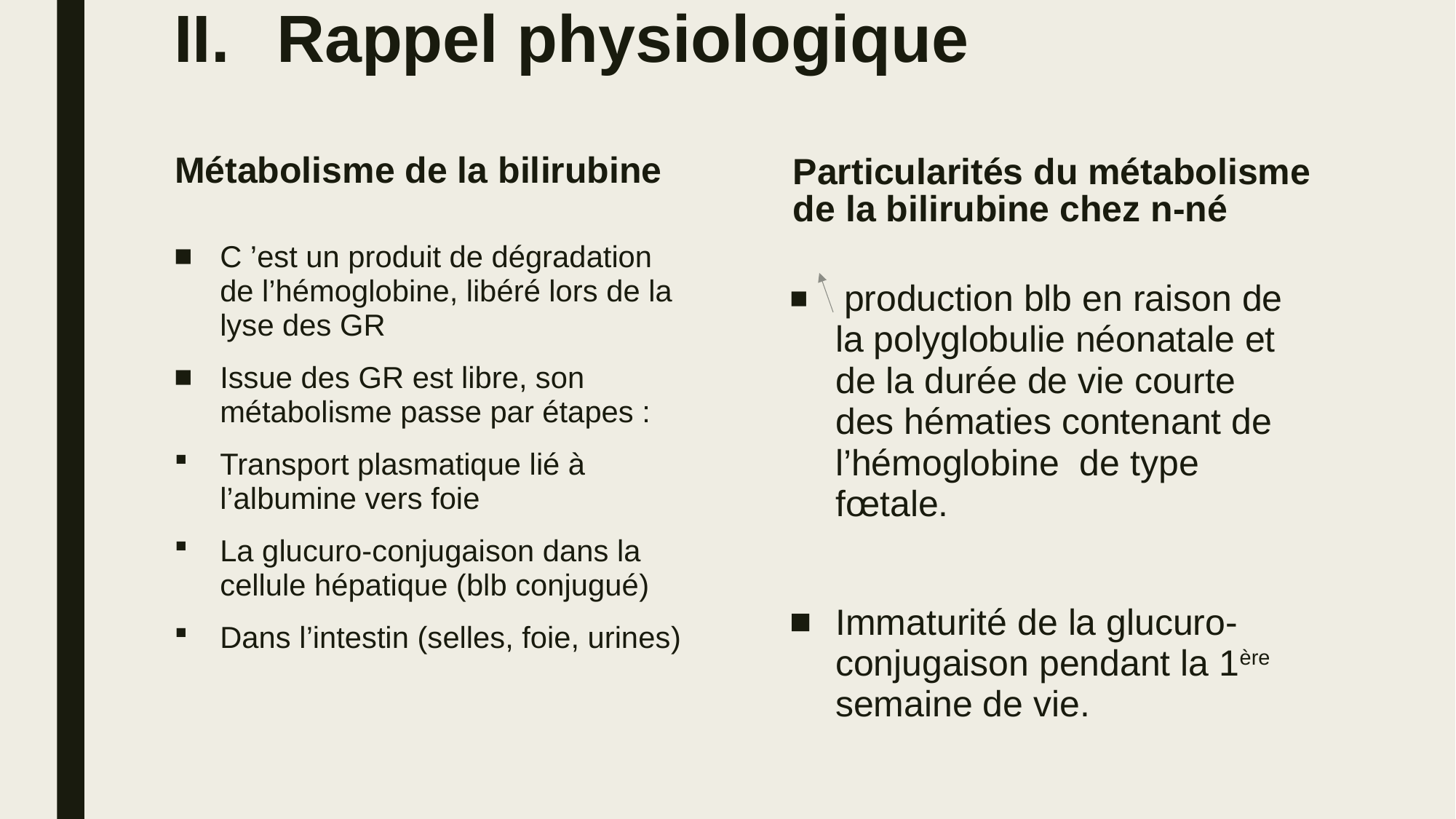

# Rappel physiologique
Métabolisme de la bilirubine
Particularités du métabolisme de la bilirubine chez n-né
C ’est un produit de dégradation de l’hémoglobine, libéré lors de la lyse des GR
Issue des GR est libre, son métabolisme passe par étapes :
Transport plasmatique lié à l’albumine vers foie
La glucuro-conjugaison dans la cellule hépatique (blb conjugué)
Dans l’intestin (selles, foie, urines)
 production blb en raison de la polyglobulie néonatale et de la durée de vie courte des hématies contenant de l’hémoglobine  de type fœtale.

Immaturité de la glucuro-conjugaison pendant la 1ère semaine de vie.